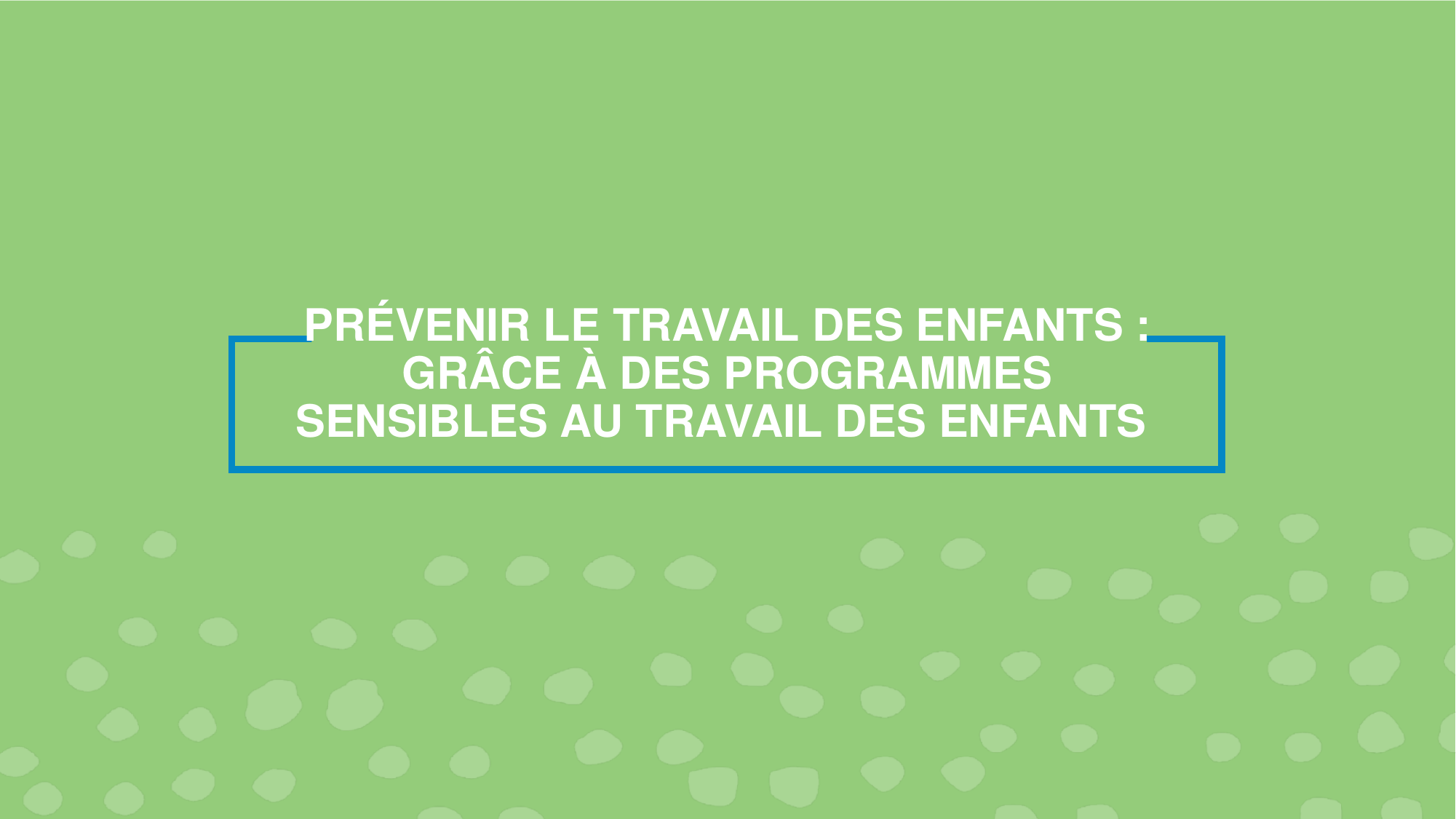

# PRÉVENIR LE TRAVAIL DES ENFANTS : GRÂCE À DES PROGRAMMES SENSIBLES AU TRAVAIL DES ENFANTS